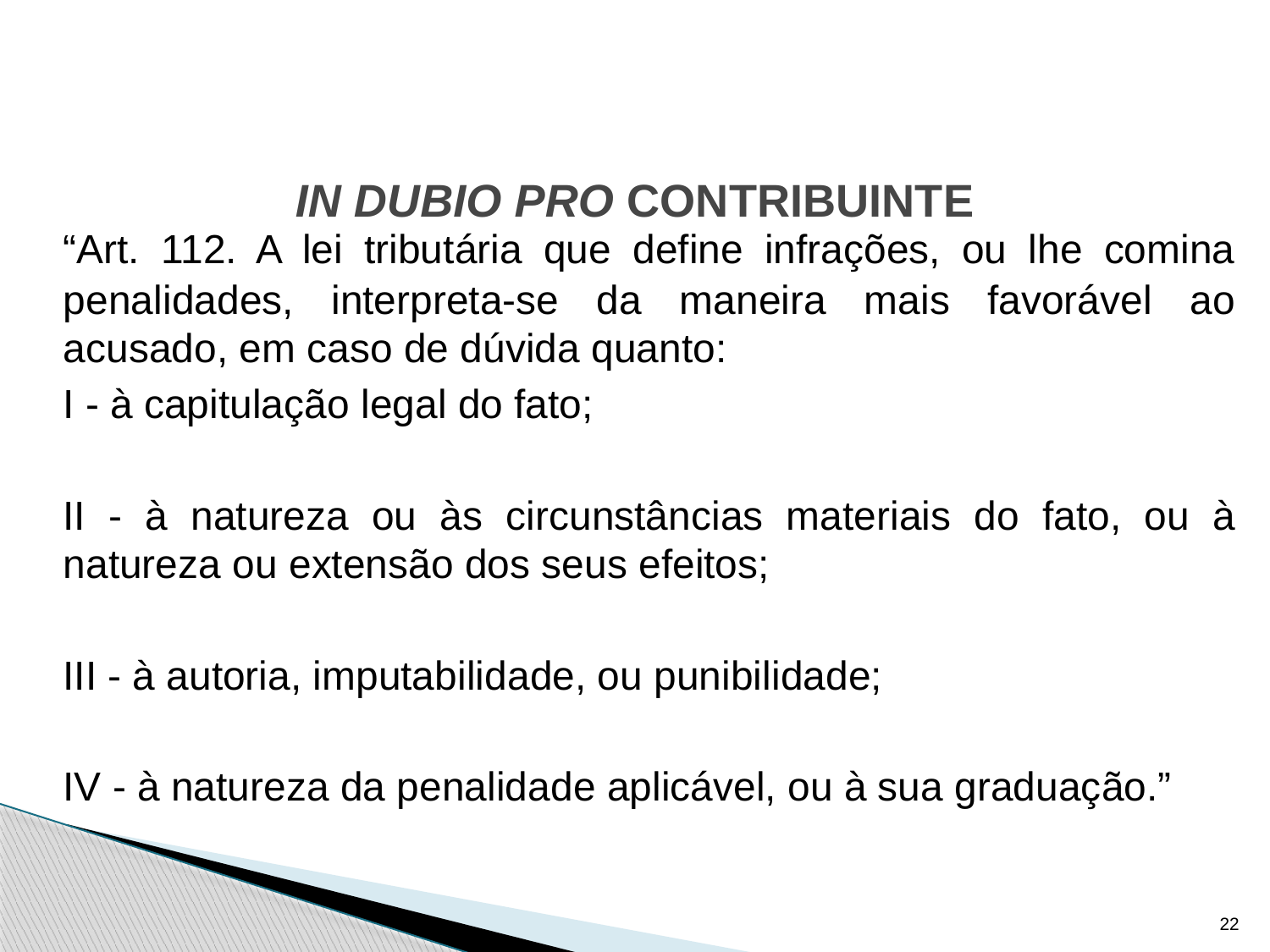

# In dubio pro contribuinte
	“Art. 112. A lei tributária que define infrações, ou lhe comina penalidades, interpreta-se da maneira mais favorável ao acusado, em caso de dúvida quanto:
	I - à capitulação legal do fato;

	II - à natureza ou às circunstâncias materiais do fato, ou à natureza ou extensão dos seus efeitos;

	III - à autoria, imputabilidade, ou punibilidade;

	IV - à natureza da penalidade aplicável, ou à sua graduação.”

22